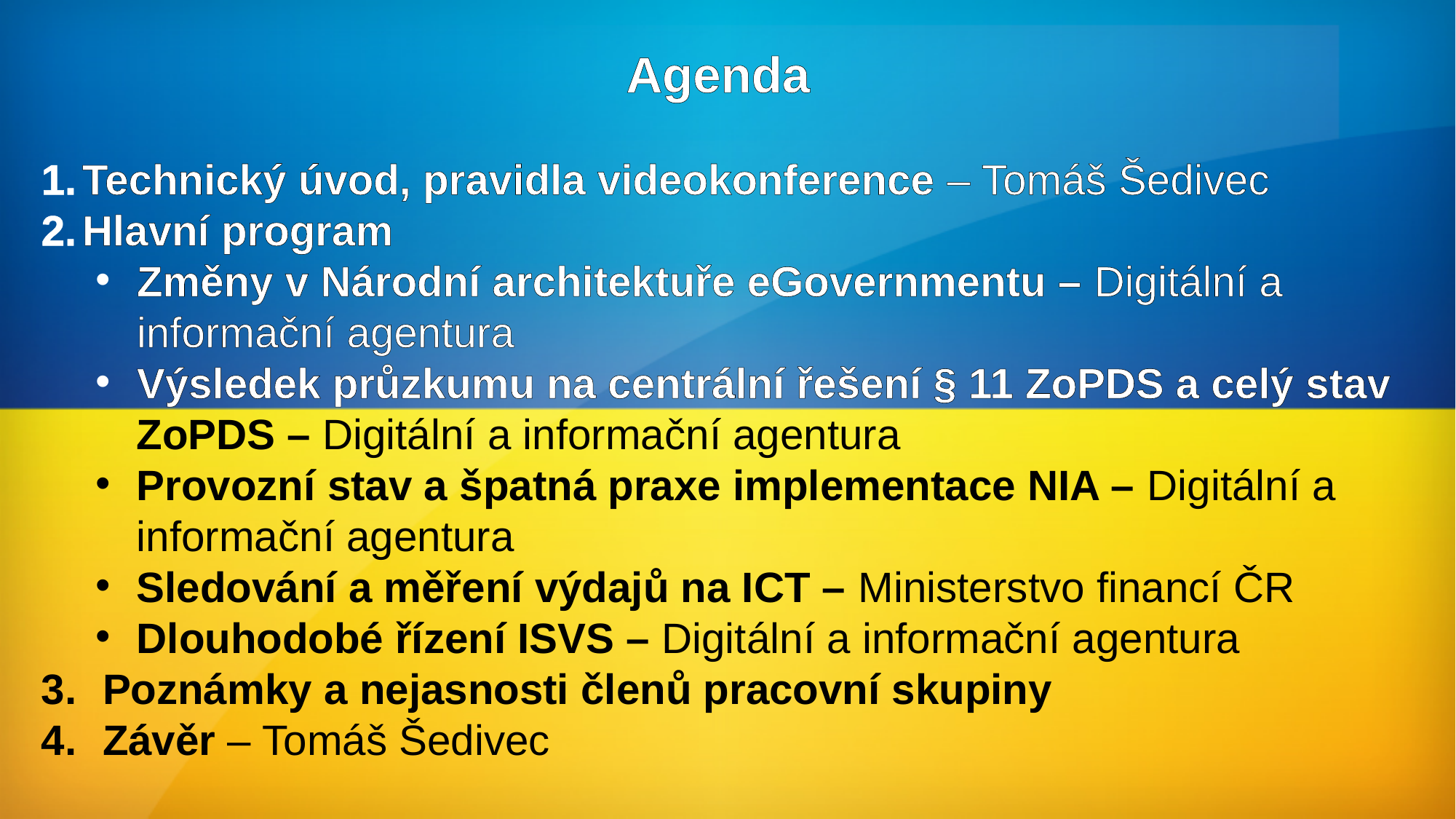

#
Agenda
Technický úvod, pravidla videokonference – Tomáš Šedivec
Hlavní program
Změny v Národní architektuře eGovernmentu – Digitální a informační agentura
Výsledek průzkumu na centrální řešení § 11 ZoPDS a celý stav ZoPDS – Digitální a informační agentura
Provozní stav a špatná praxe implementace NIA – Digitální a informační agentura
Sledování a měření výdajů na ICT – Ministerstvo financí ČR
Dlouhodobé řízení ISVS – Digitální a informační agentura
Poznámky a nejasnosti členů pracovní skupiny
Závěr – Tomáš Šedivec